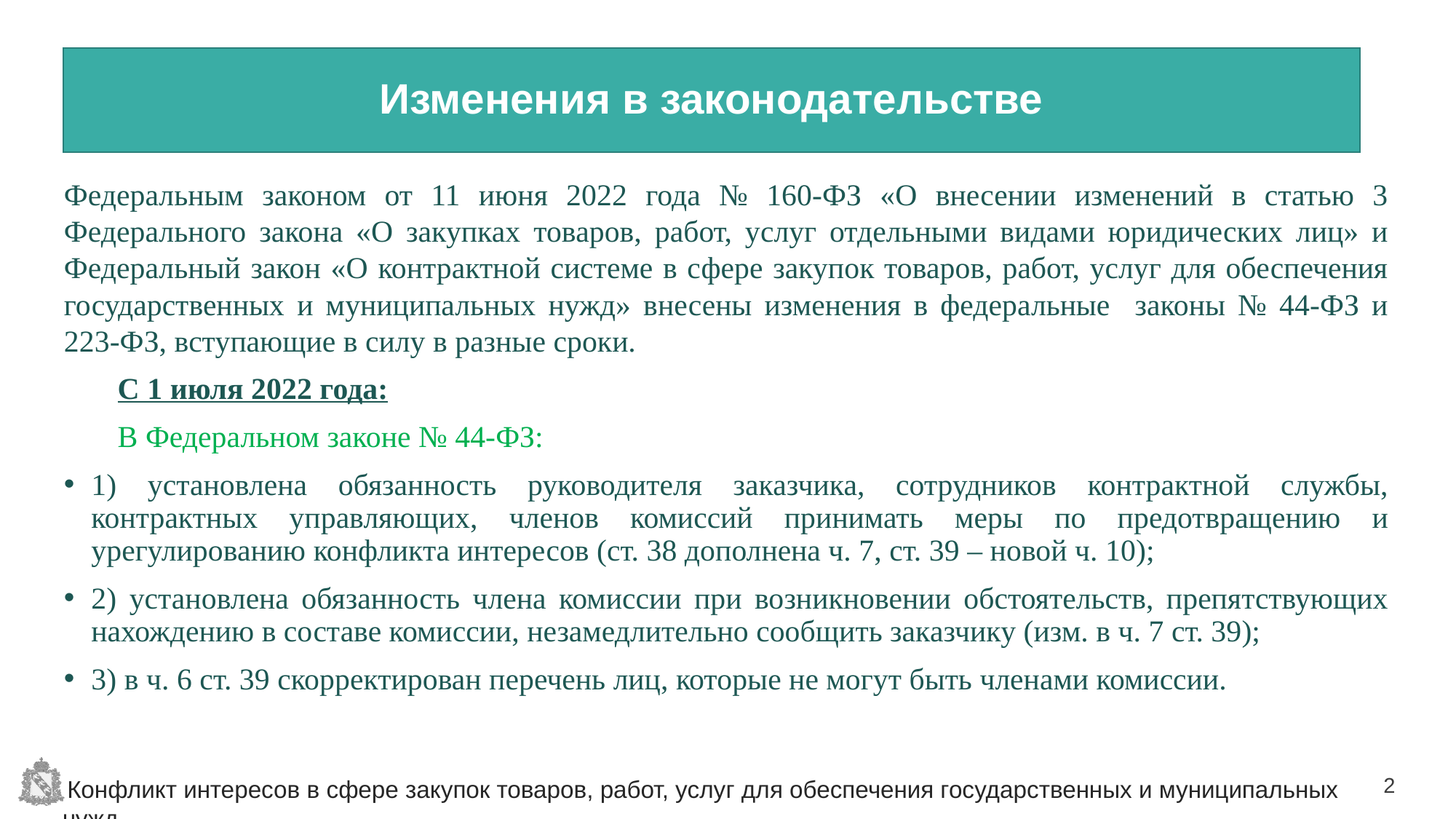

# Изменения в законодательстве

Федеральным законом от 11 июня 2022 года № 160-ФЗ «О внесении изменений в статью 3 Федерального закона «О закупках товаров, работ, услуг отдельными видами юридических лиц» и Федеральный закон «О контрактной системе в сфере закупок товаров, работ, услуг для обеспечения государственных и муниципальных нужд» внесены изменения в федеральные  законы № 44-ФЗ и 223-ФЗ, вступающие в силу в разные сроки.
С 1 июля 2022 года:
В Федеральном законе № 44-ФЗ:
1) установлена обязанность руководителя заказчика, сотрудников контрактной службы, контрактных управляющих, членов комиссий принимать меры по предотвращению и урегулированию конфликта интересов (ст. 38 дополнена ч. 7, ст. 39 – новой ч. 10);
2) установлена обязанность члена комиссии при возникновении обстоятельств, препятствующих нахождению в составе комиссии, незамедлительно сообщить заказчику (изм. в ч. 7 ст. 39);
3) в ч. 6 ст. 39 скорректирован перечень лиц, которые не могут быть членами комиссии.